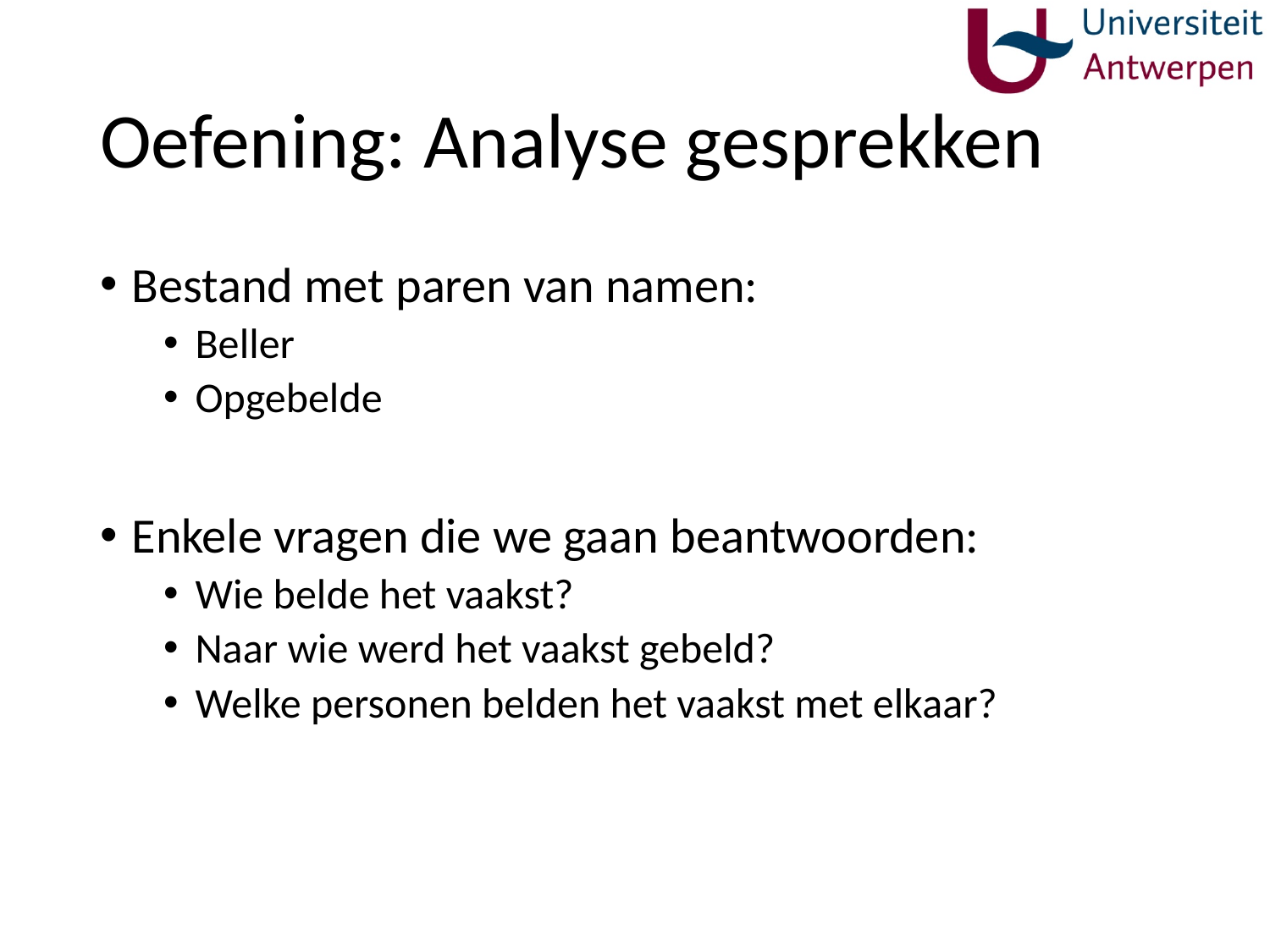

# Oefening: Analyse gesprekken
Bestand met paren van namen:
Beller
Opgebelde

Enkele vragen die we gaan beantwoorden:
Wie belde het vaakst?
Naar wie werd het vaakst gebeld?
Welke personen belden het vaakst met elkaar?